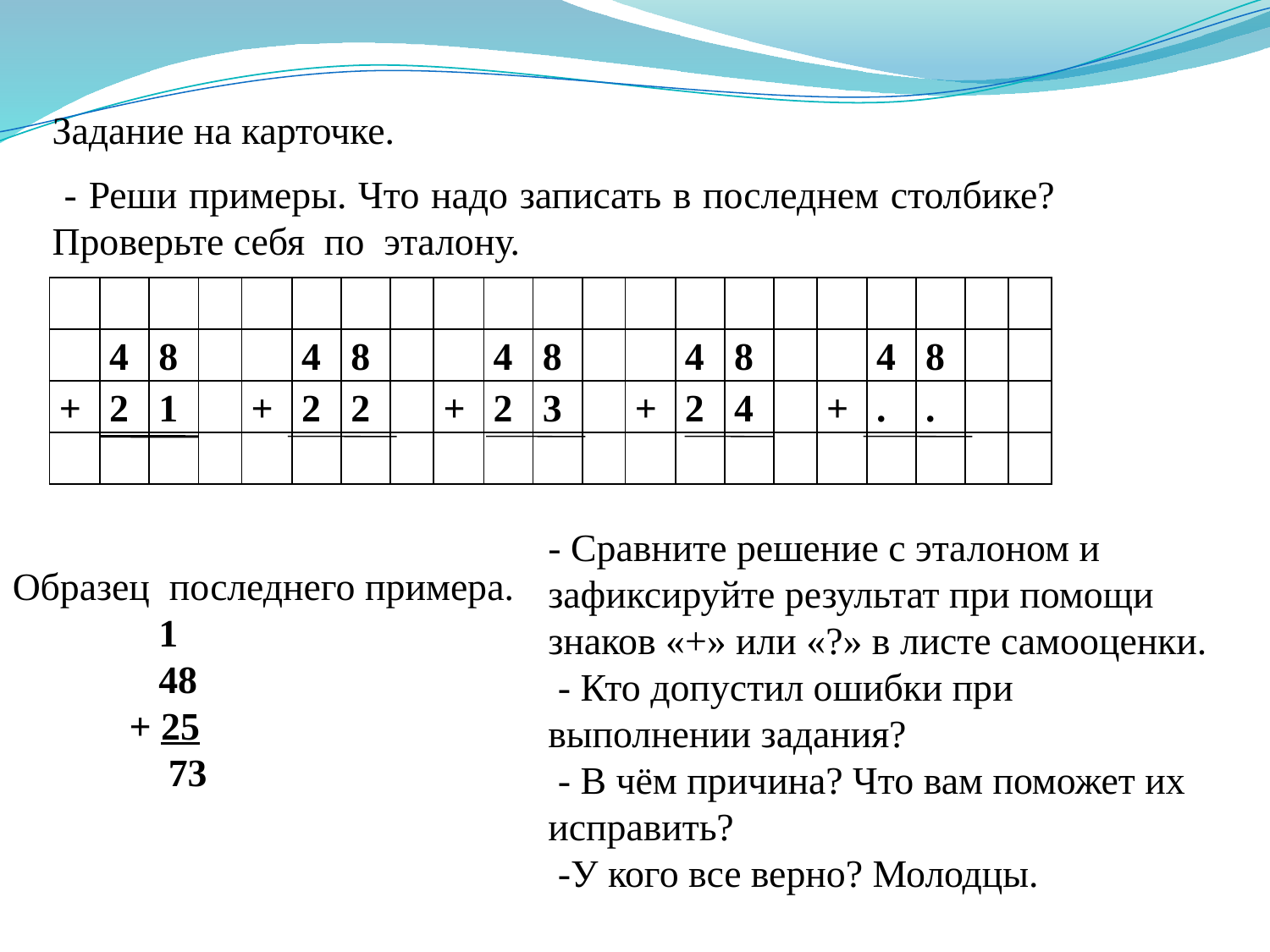

Задание на карточке.
 - Реши примеры. Что надо записать в последнем столбике?   Проверьте себя  по  эталону.
|  |  |  |  |  |  |  |  |  |  |  |  |  |  |  |  |  |  |  |  |  |
| --- | --- | --- | --- | --- | --- | --- | --- | --- | --- | --- | --- | --- | --- | --- | --- | --- | --- | --- | --- | --- |
|  | 4 | 8 |  |  | 4 | 8 |  |  | 4 | 8 |  |  | 4 | 8 |  |  | 4 | 8 |  |  |
| + | 2 | 1 |  | + | 2 | 2 |  | + | 2 | 3 |  | + | 2 | 4 |  | + | . | . |  |  |
|  |  |  |  |  |  |  |  |  |  |  |  |  |  |  |  |  |  |  |  |  |
- Сравните решение с эталоном и зафиксируйте результат при помощи знаков «+» или «?» в листе самооценки.
 - Кто допустил ошибки при выполнении задания?
 - В чём причина? Что вам поможет их исправить?
 -У кого все верно? Молодцы.
Образец  последнего примера.
               1
               48
            + 25
                73